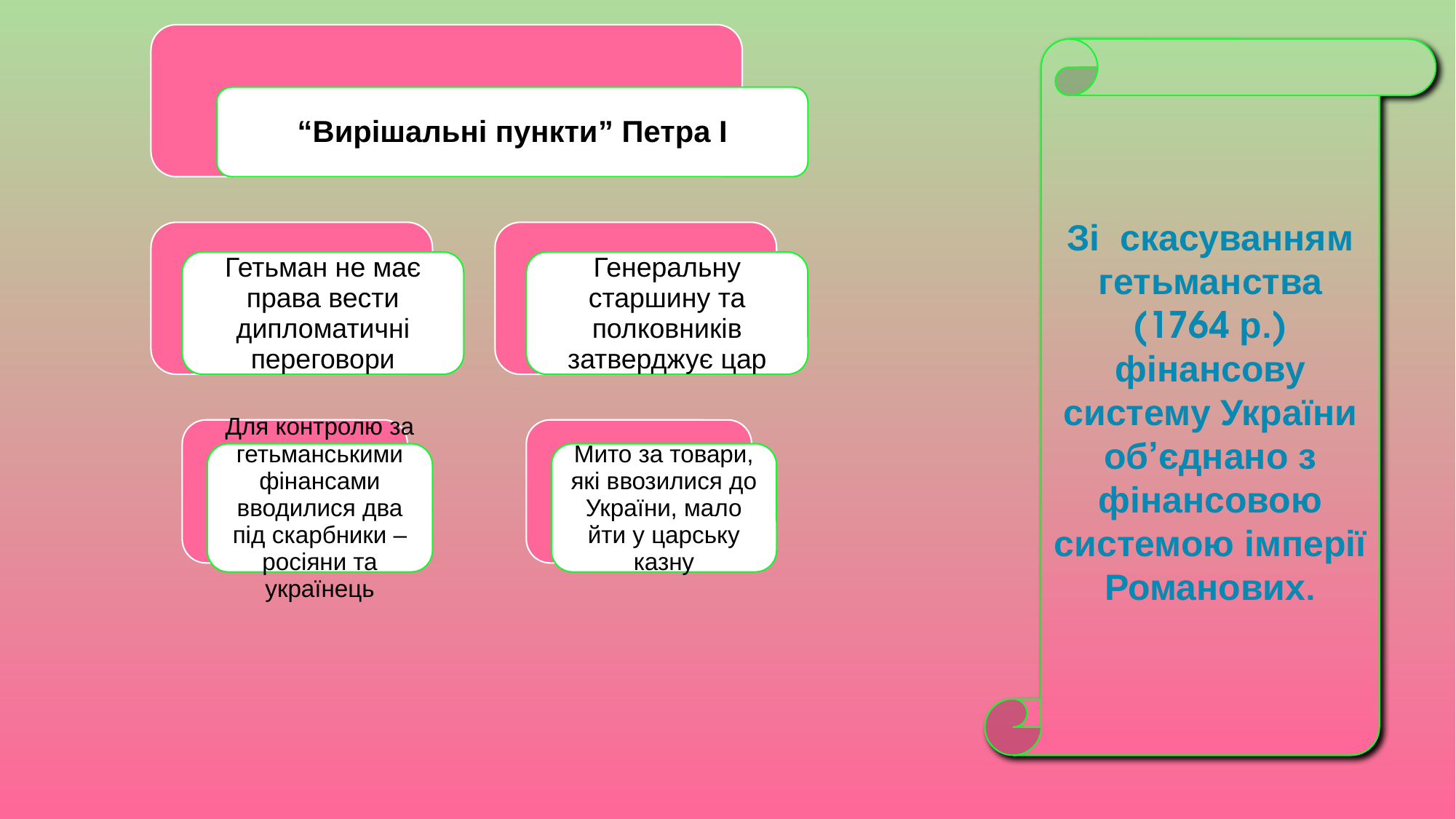

“Вирішальні пункти” Петра І
Гетьман не має права вести дипломатичні переговори
Генеральну старшину та полковників затверджує цар
Для контролю за гетьманськими фінансами вводилися два під скарбники – росіяни та українець
Мито за товари, які ввозилися до України, мало йти у царську казну
Зі  скасуванням гетьманства (1764 р.) фінансову систему України об’єднано з фінансовою системою імперії Романових.